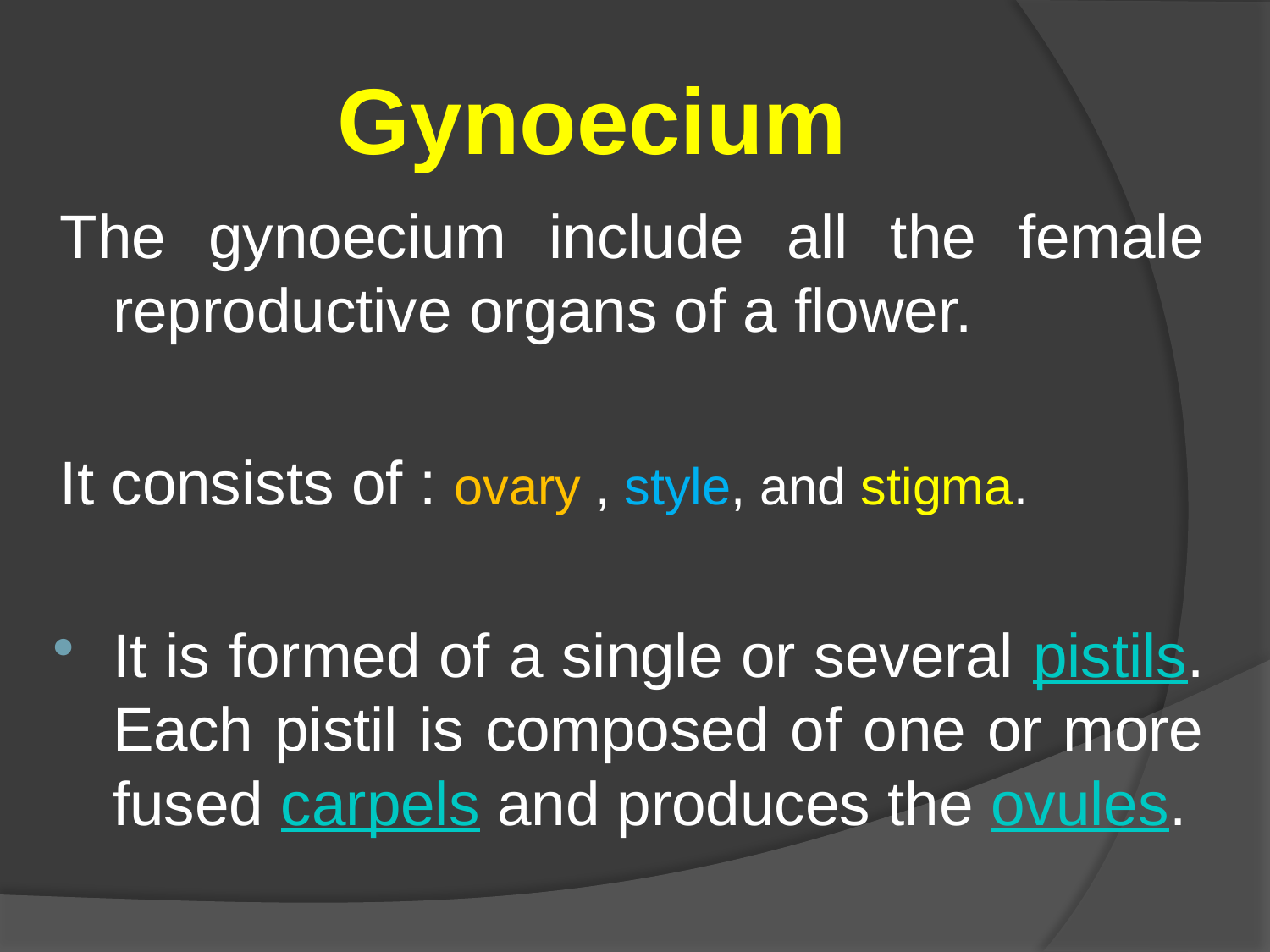

# Gynoecium
The gynoecium include all the female reproductive organs of a flower.

It consists of : ovary , style, and stigma.

It is formed of a single or several pistils. Each pistil is composed of one or more fused carpels and produces the ovules.